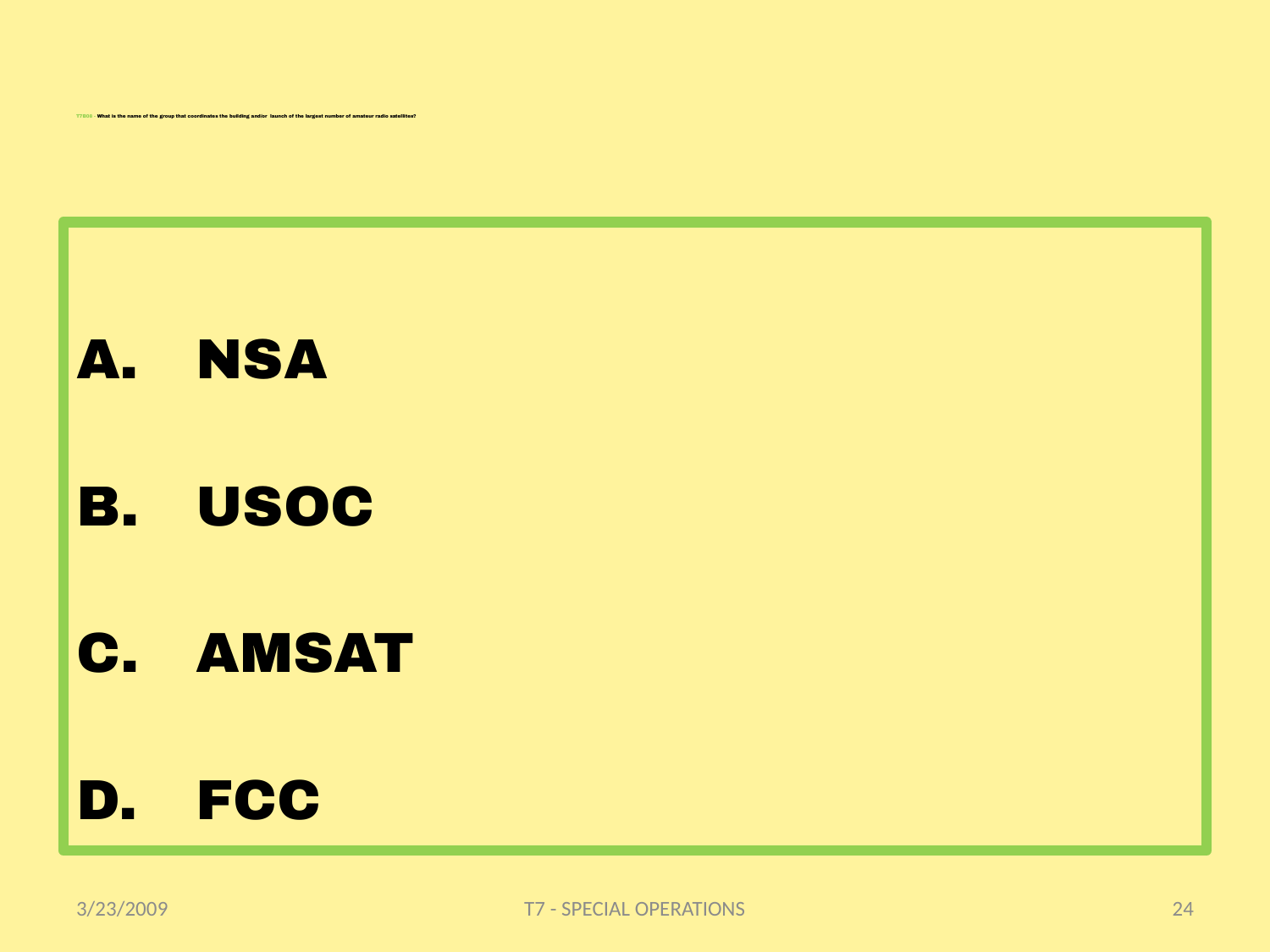

# T7B08 - What is the name of the group that coordinates the building and/or  launch of the largest number of amateur radio satellites?

NSA
USOC
AMSAT
FCC
3/23/2009
T7 - SPECIAL OPERATIONS
24